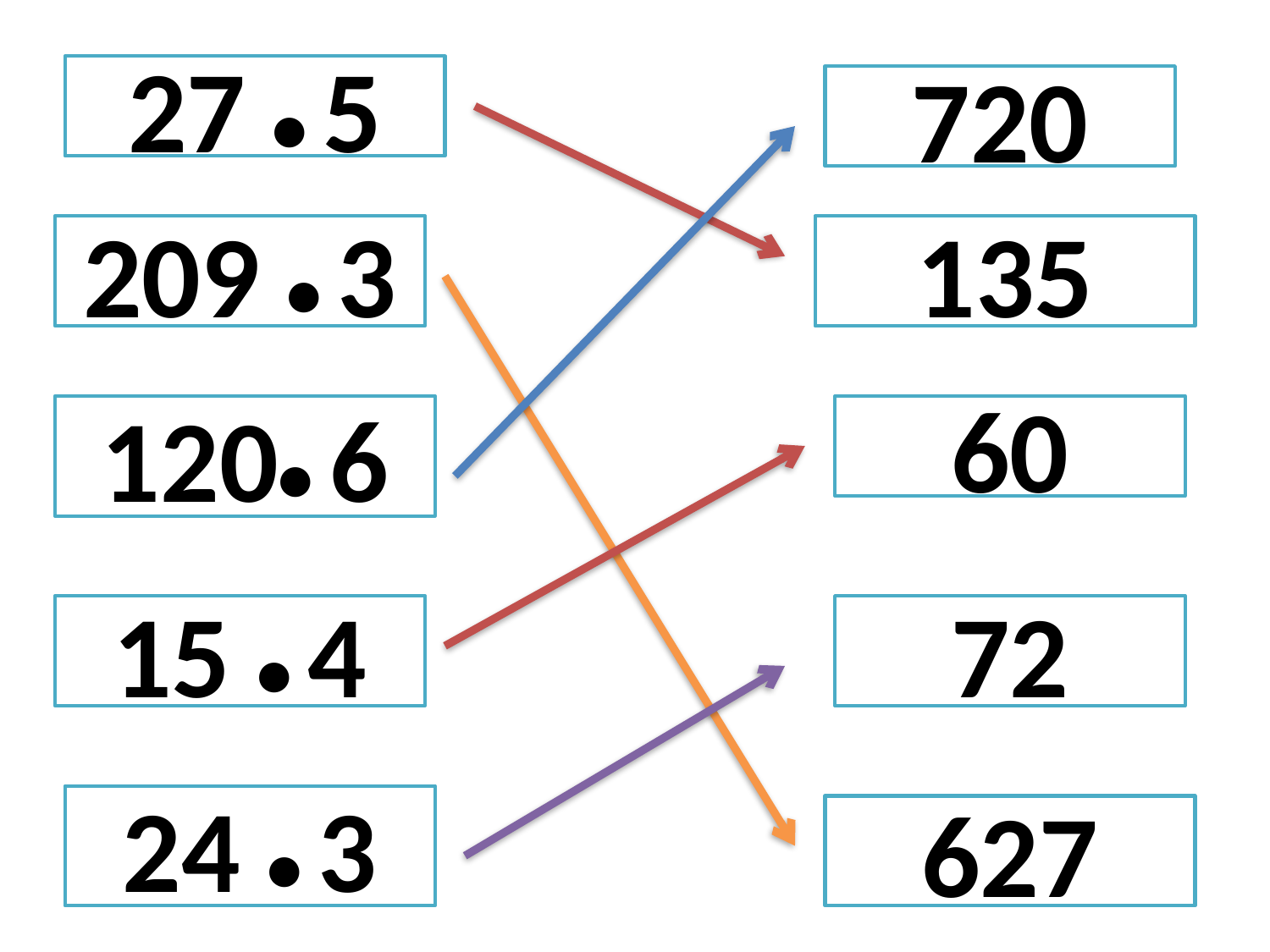

27 • 5
720
209 • 3
135
120• 6
60
15 • 4
72
24 • 3
627